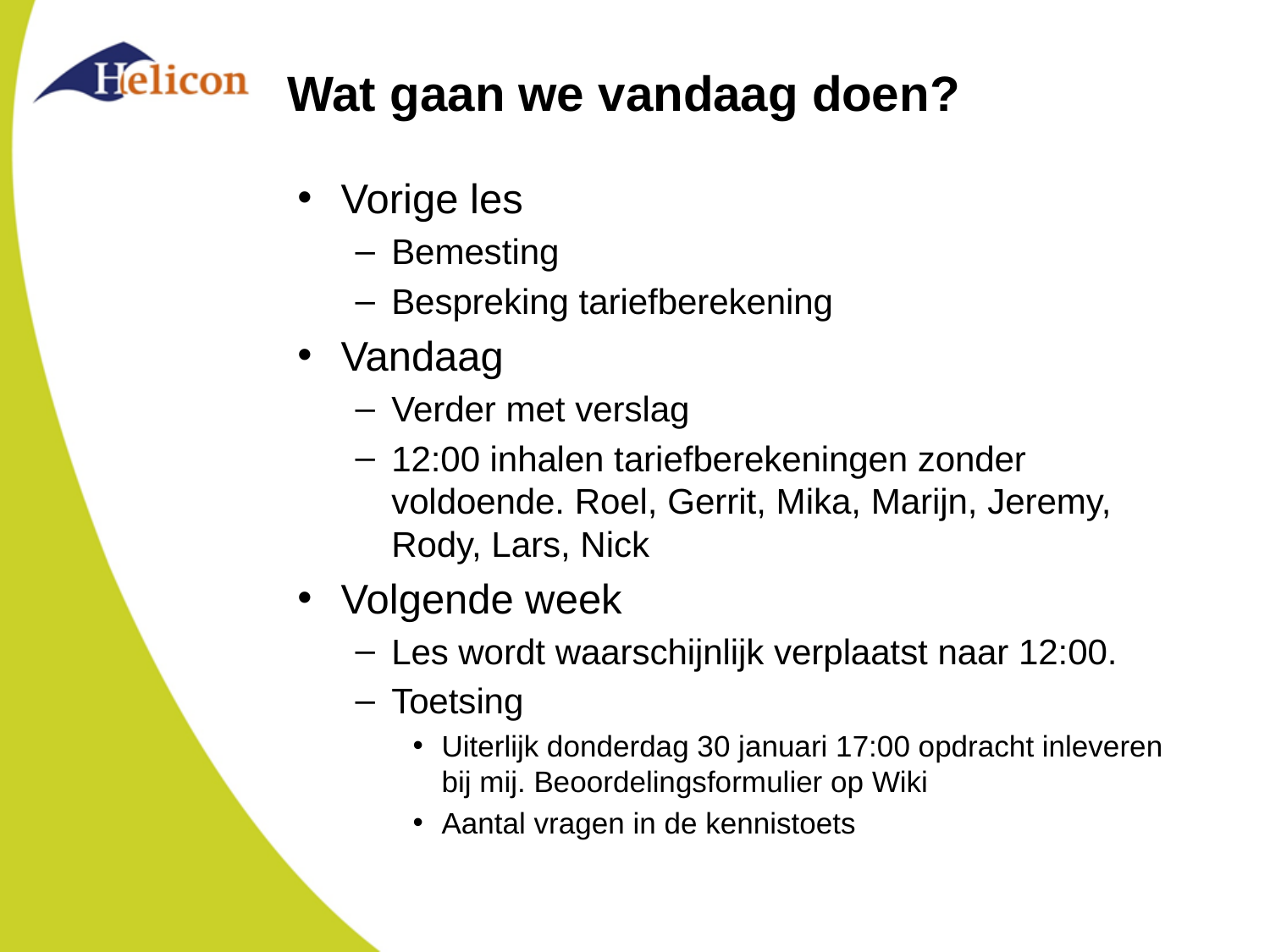

# Wat gaan we vandaag doen?
Vorige les
Bemesting
Bespreking tariefberekening
Vandaag
Verder met verslag
12:00 inhalen tariefberekeningen zonder voldoende. Roel, Gerrit, Mika, Marijn, Jeremy, Rody, Lars, Nick
Volgende week
Les wordt waarschijnlijk verplaatst naar 12:00.
Toetsing
Uiterlijk donderdag 30 januari 17:00 opdracht inleveren bij mij. Beoordelingsformulier op Wiki
Aantal vragen in de kennistoets